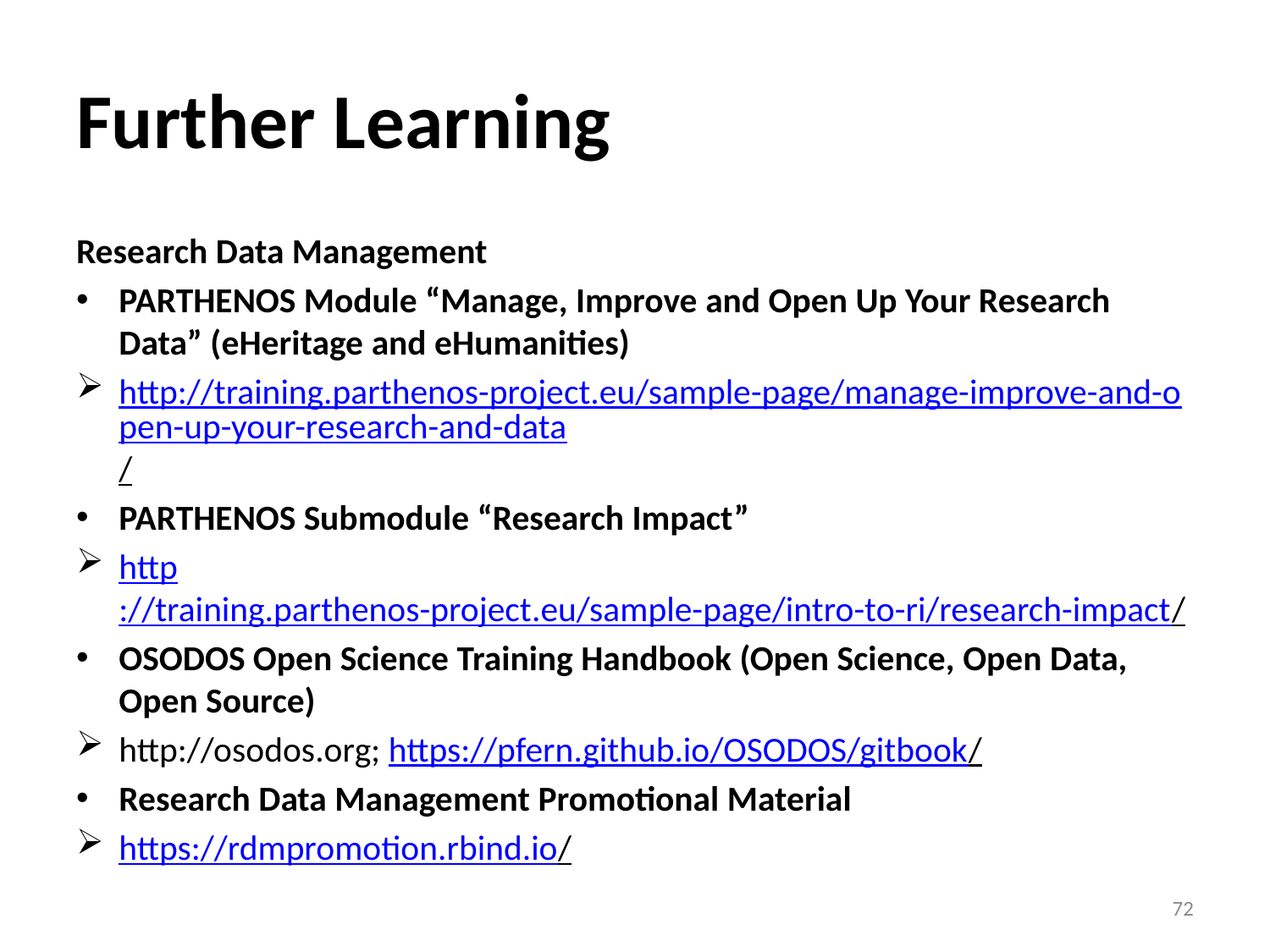

# Further Learning
Research Data Management
PARTHENOS Module “Manage, Improve and Open Up Your Research Data” (eHeritage and eHumanities)
http://training.parthenos-project.eu/sample-page/manage-improve-and-open-up-your-research-and-data/
PARTHENOS Submodule “Research Impact”
http://training.parthenos-project.eu/sample-page/intro-to-ri/research-impact/
OSODOS Open Science Training Handbook (Open Science, Open Data, Open Source)
http://osodos.org; https://pfern.github.io/OSODOS/gitbook/
Research Data Management Promotional Material
https://rdmpromotion.rbind.io/
72